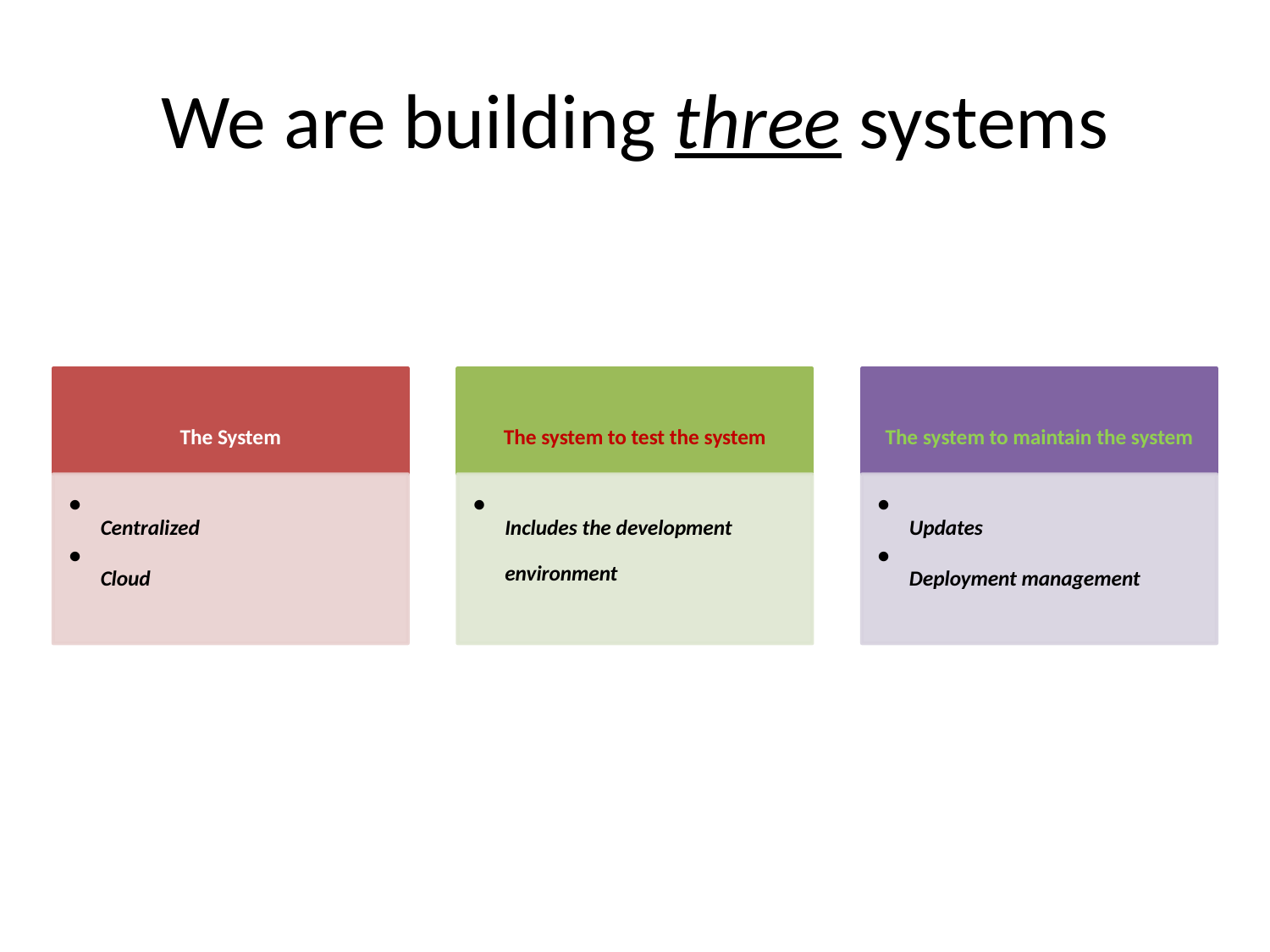

# We are building three systems
The System
Centralized
Cloud
The system to test the system
Includes the development environment
The system to maintain the system
Updates
Deployment management